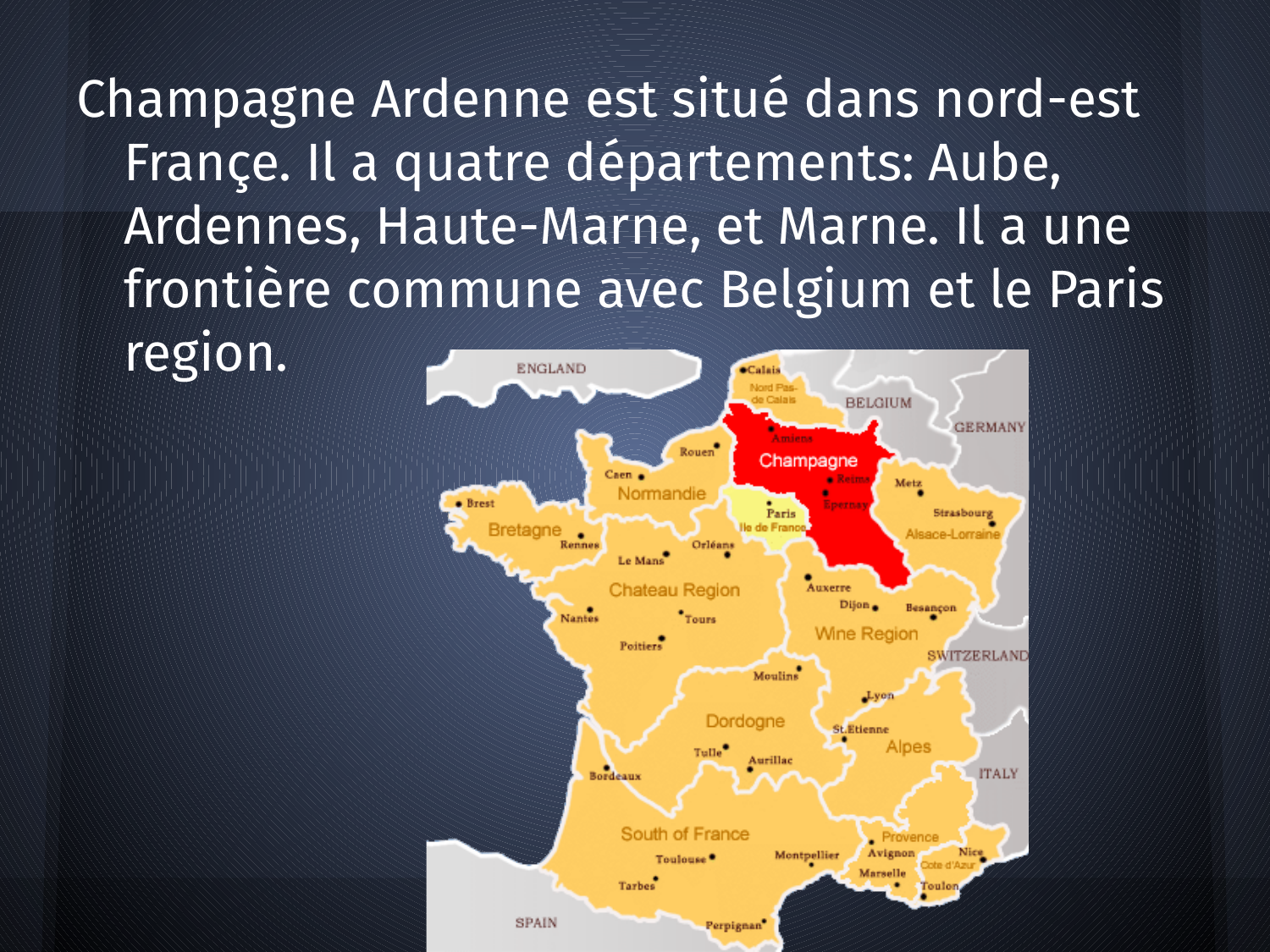

Champagne Ardenne est situé dans nord-est Françe. Il a quatre départements: Aube, Ardennes, Haute-Marne, et Marne. Il a une frontière commune avec Belgium et le Paris region.